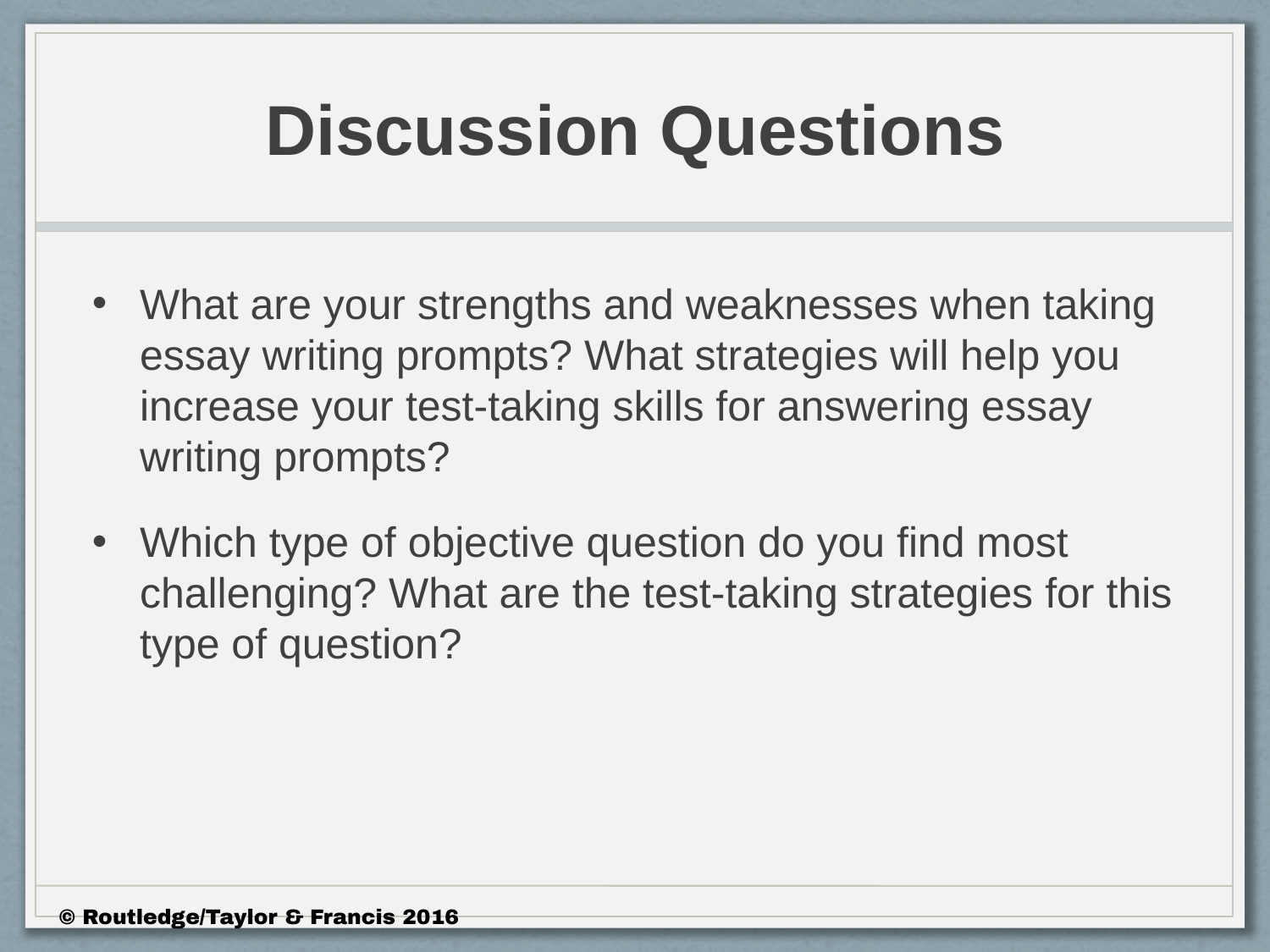

# Discussion Questions
What are your strengths and weaknesses when taking essay writing prompts? What strategies will help you increase your test-taking skills for answering essay writing prompts?
Which type of objective question do you find most challenging? What are the test-taking strategies for this type of question?
© Routledge/Taylor & Francis 2016